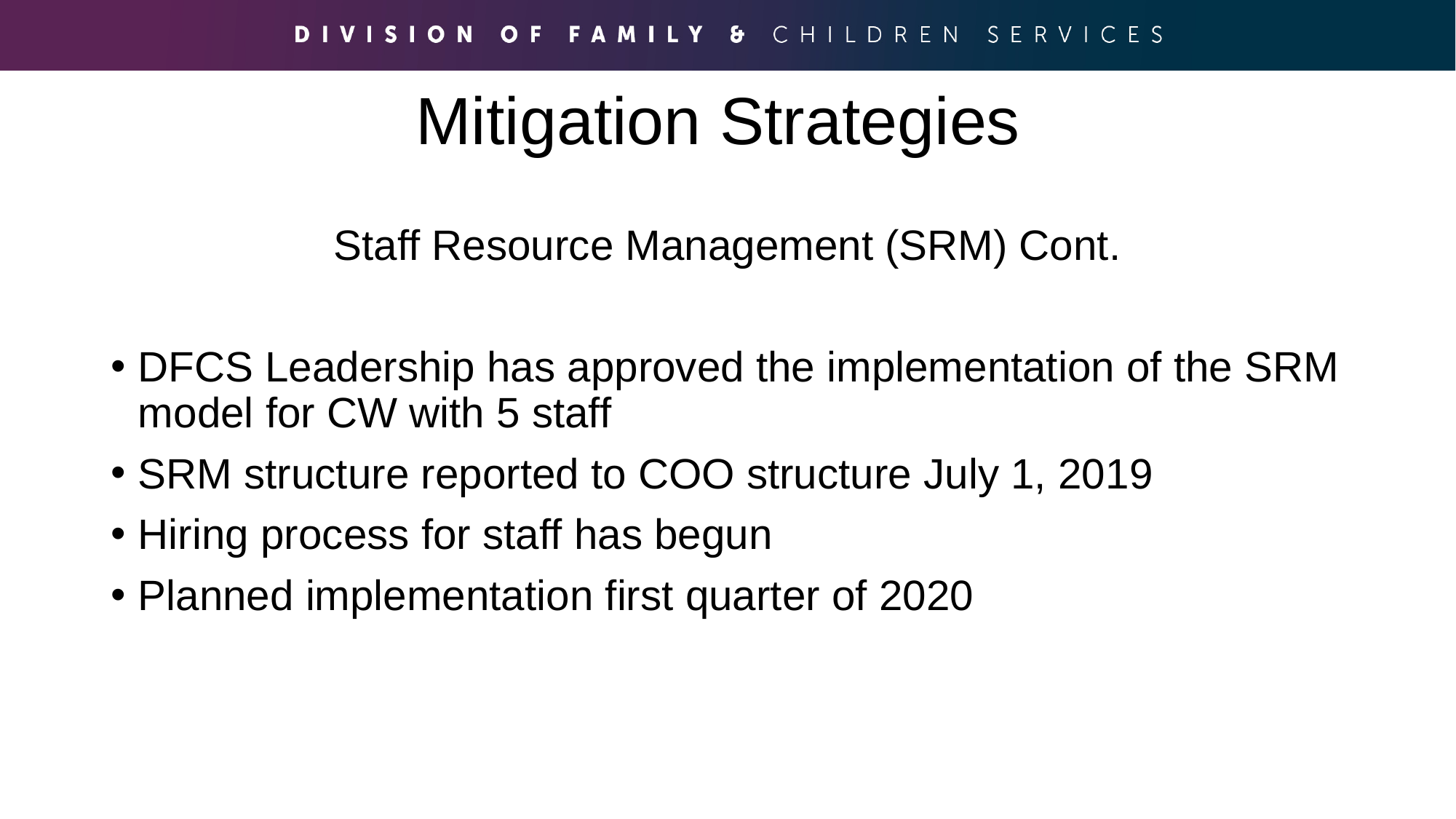

# Mitigation Strategies
Staff Resource Management (SRM) Cont.

DFCS Leadership has approved the implementation of the SRM model for CW with 5 staff
SRM structure reported to COO structure July 1, 2019
Hiring process for staff has begun
Planned implementation first quarter of 2020